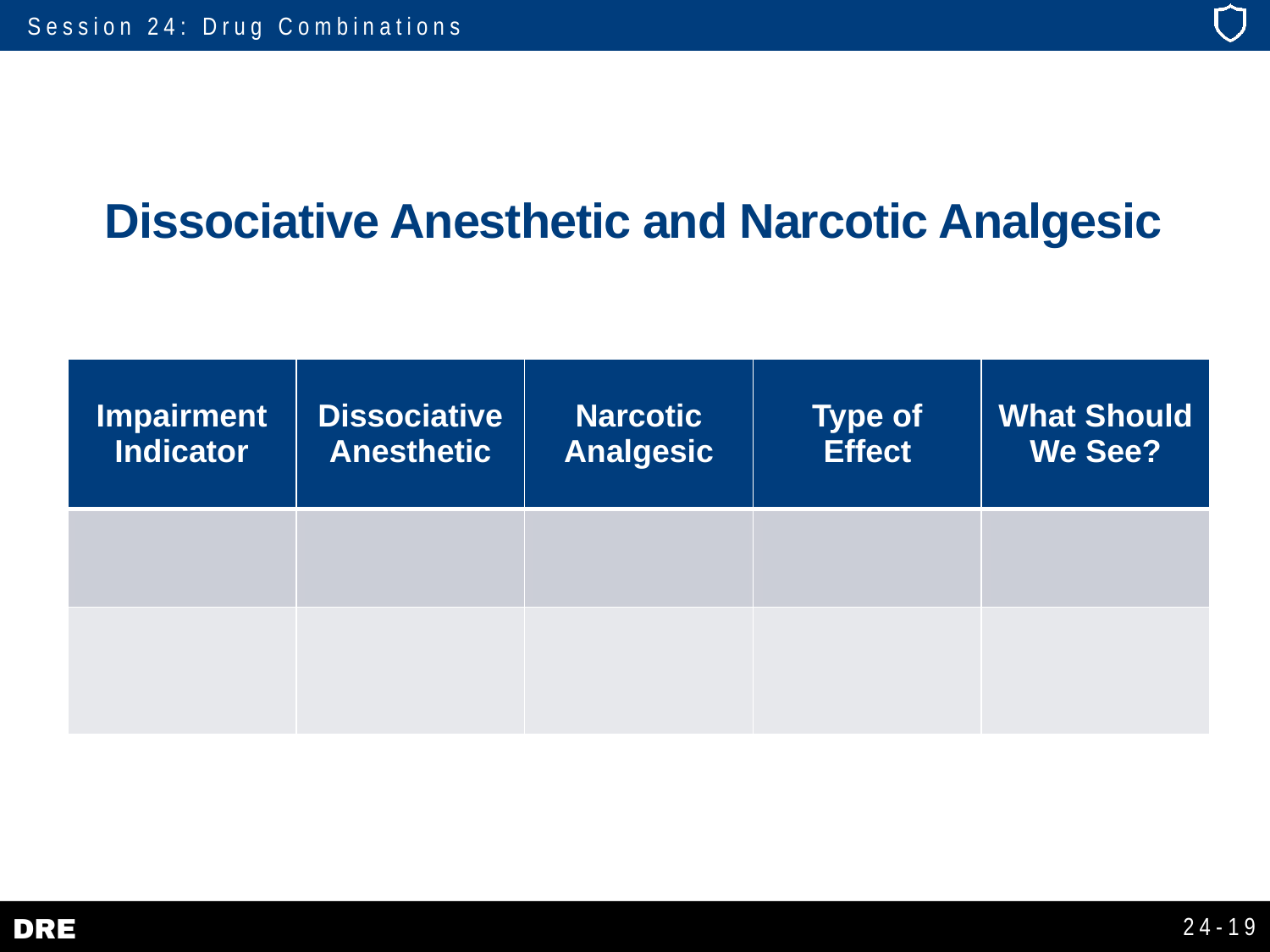

# Dissociative Anesthetic and Narcotic Analgesic
| Impairment Indicator | Dissociative Anesthetic | Narcotic Analgesic | Type of Effect | What Should We See? |
| --- | --- | --- | --- | --- |
| Body Temperature | Up | Down | Antagonistic | Up, Down or Normal |
| Muscle Tone | Rigid | Flaccid | Antagonistic | Normal, Rigid, or Flaccid |

24-19